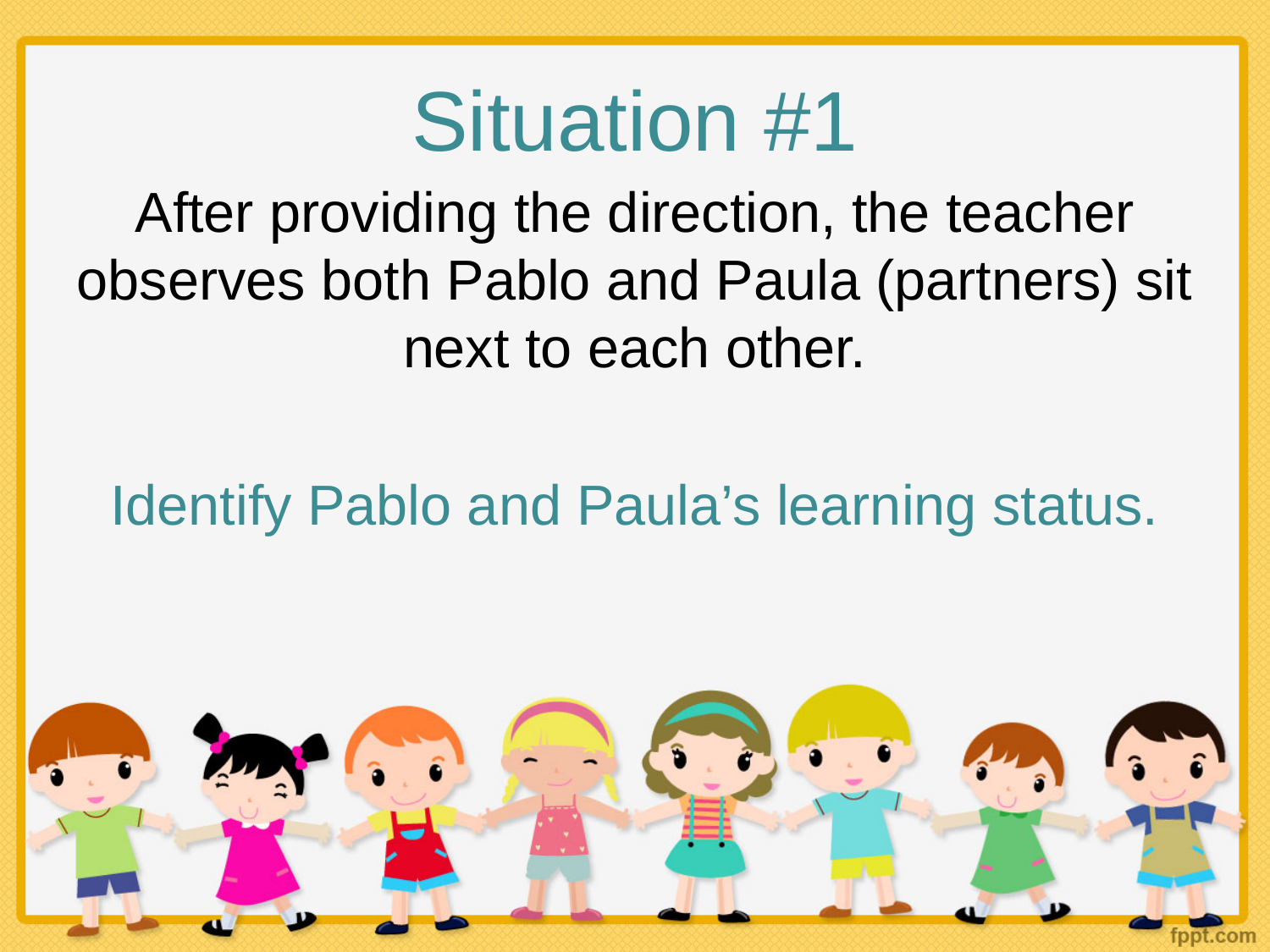

# Situation #1
After providing the direction, the teacher observes both Pablo and Paula (partners) sit next to each other.

Identify Pablo and Paula’s learning status.